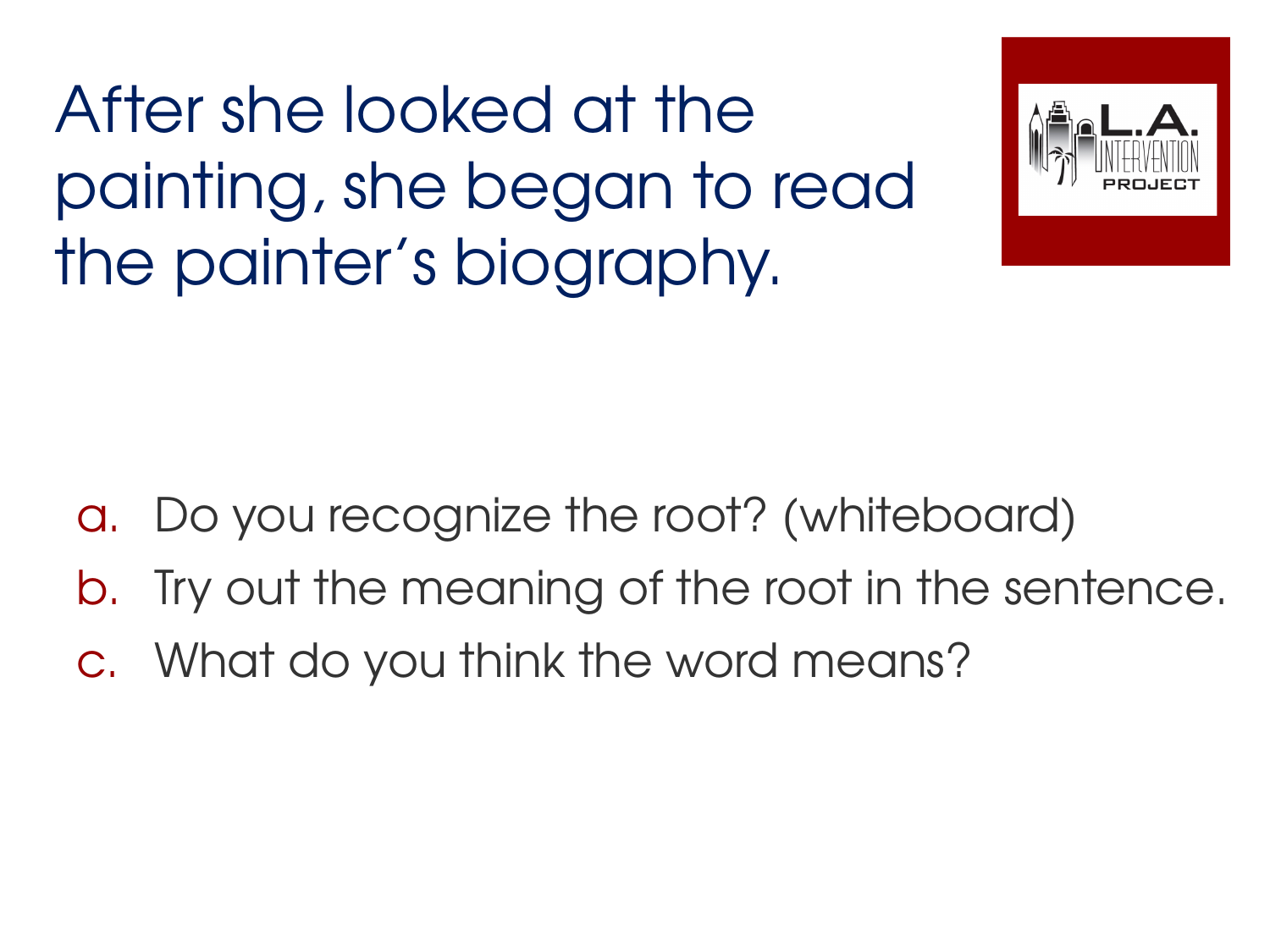

After she looked at the painting, she began to read the painter’s biography.
#

Do you recognize the root? (whiteboard)
Try out the meaning of the root in the sentence.
What do you think the word means?